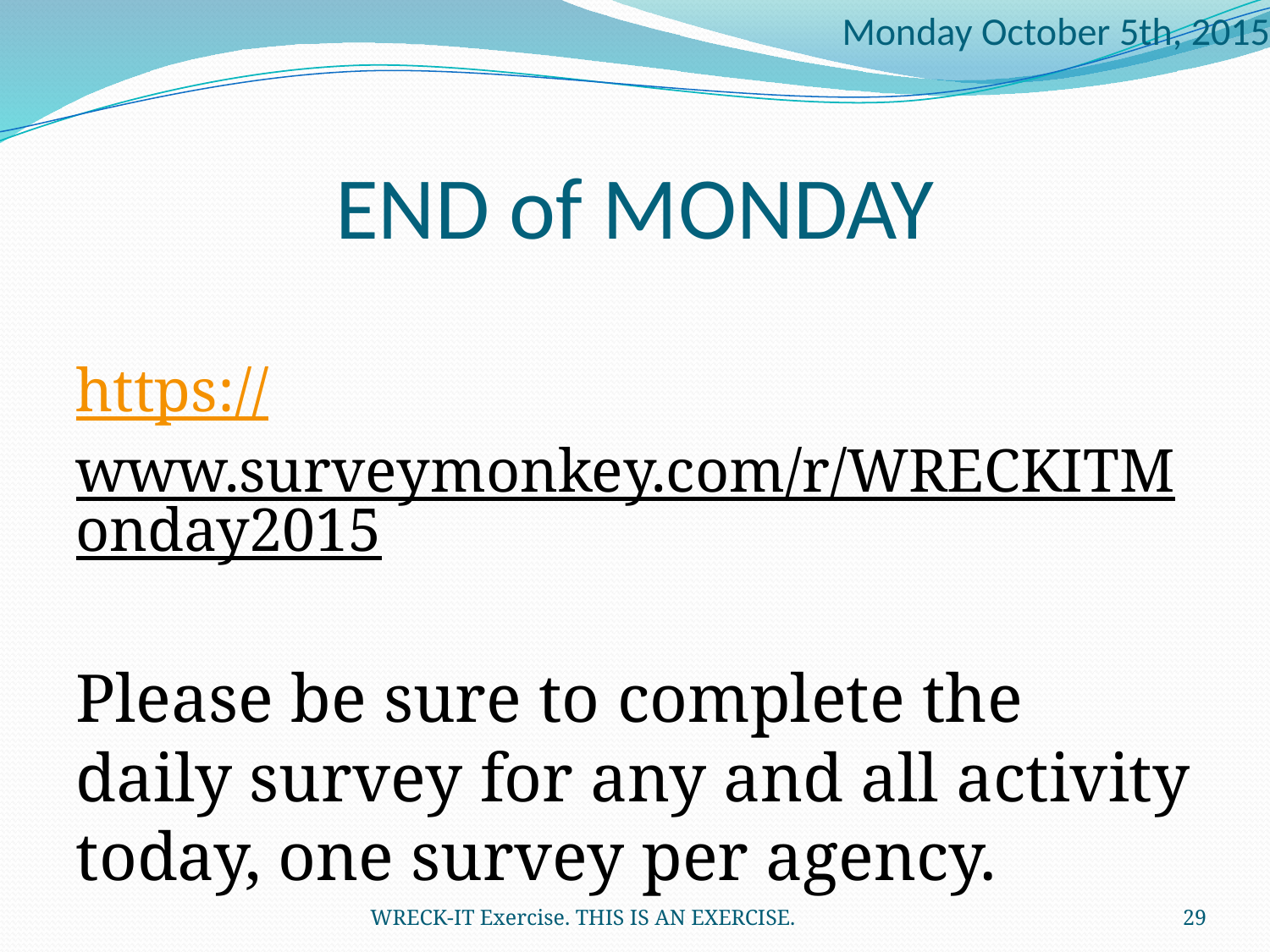

Monday October 5th, 2015
# END of MONDAY

https://www.surveymonkey.com/r/WRECKITMonday2015
Please be sure to complete the daily survey for any and all activity today, one survey per agency.
WRECK-IT Exercise. THIS IS AN EXERCISE.
29